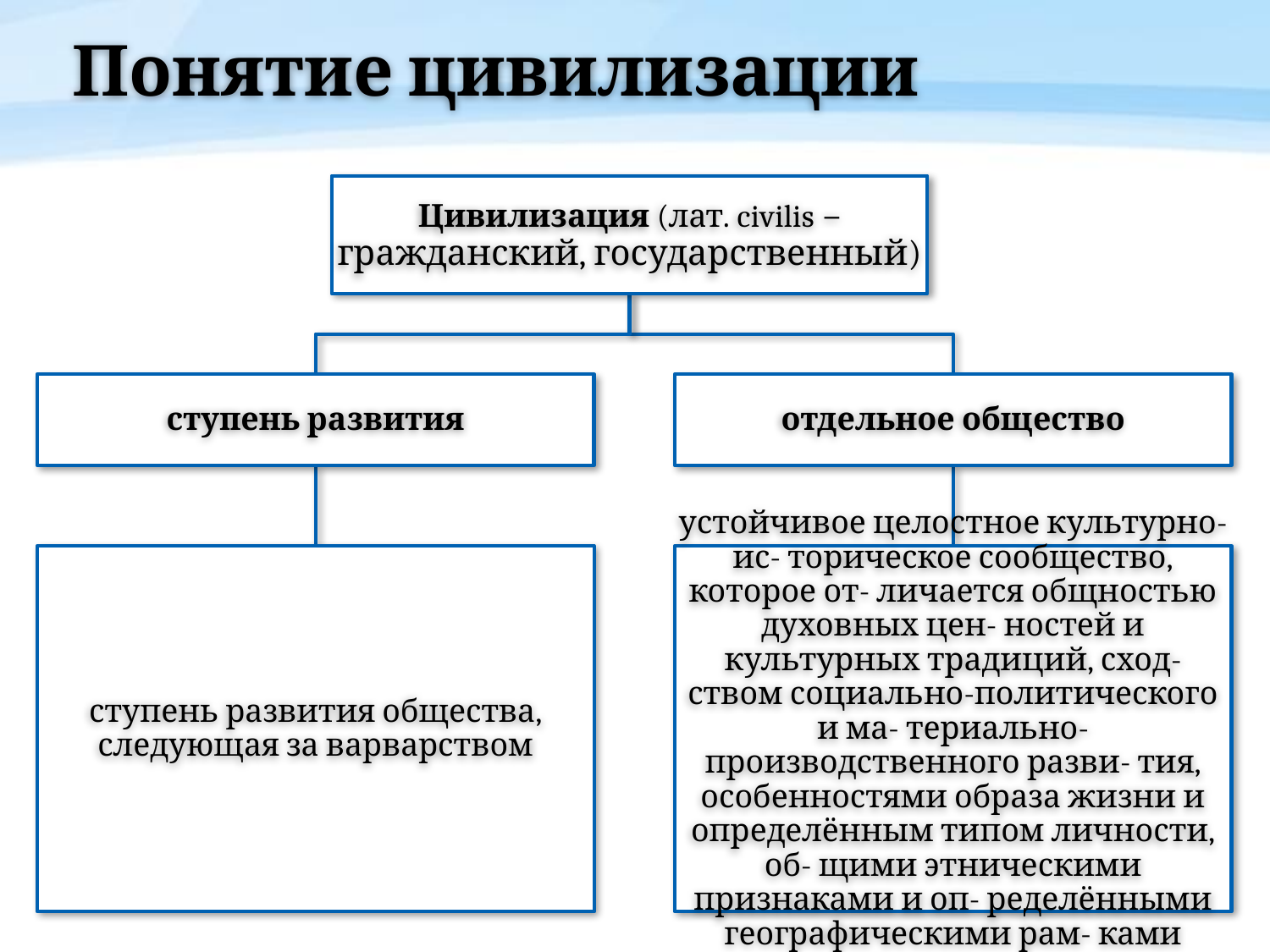

# Понятие цивилизации

Цивилизация (лат. civilis – гражданский, государственный)

ступень развития

отдельное общество

ступень развития общества, следующая за варварством

устойчивое целостное культурно-ис- торическое сообщество, которое от- личается общностью духовных цен- ностей и культурных традиций, сход- ством социально-политического и ма- териально-производственного разви- тия, особенностями образа жизни и определённым типом личности, об- щими этническими признаками и оп- ределёнными географическими рам- ками